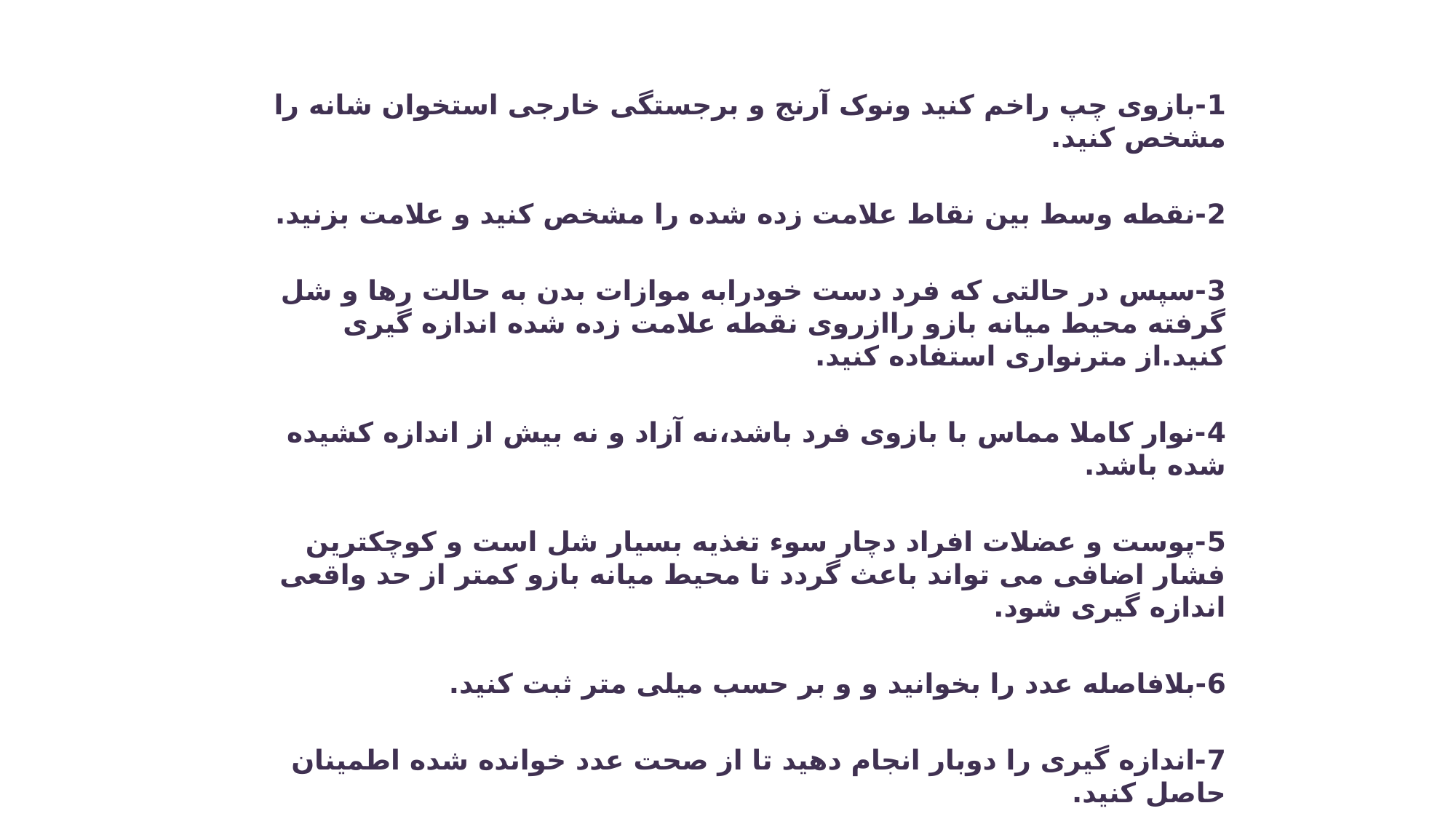

1-بازوی چپ راخم کنید ونوک آرنج و برجستگی خارجی استخوان شانه را مشخص کنید.

2-نقطه وسط بین نقاط علامت زده شده را مشخص کنید و علامت بزنید.

3-سپس در حالتی که فرد دست خودرابه موازات بدن به حالت رها و شل گرفته محیط میانه بازو راازروی نقطه علامت زده شده اندازه گیری کنید.از مترنواری استفاده کنید.

4-نوار کاملا مماس با بازوی فرد باشد،نه آزاد و نه بیش از اندازه کشیده شده باشد.

5-پوست و عضلات افراد دچار سوء تغذیه بسیار شل است و کوچکترین فشار اضافی می تواند باعث گردد تا محیط میانه بازو کمتر از حد واقعی اندازه گیری شود.

6-بلافاصله عدد را بخوانید و و بر حسب میلی متر ثبت کنید.

7-اندازه گیری را دوبار انجام دهید تا از صحت عدد خوانده شده اطمینان حاصل کنید.